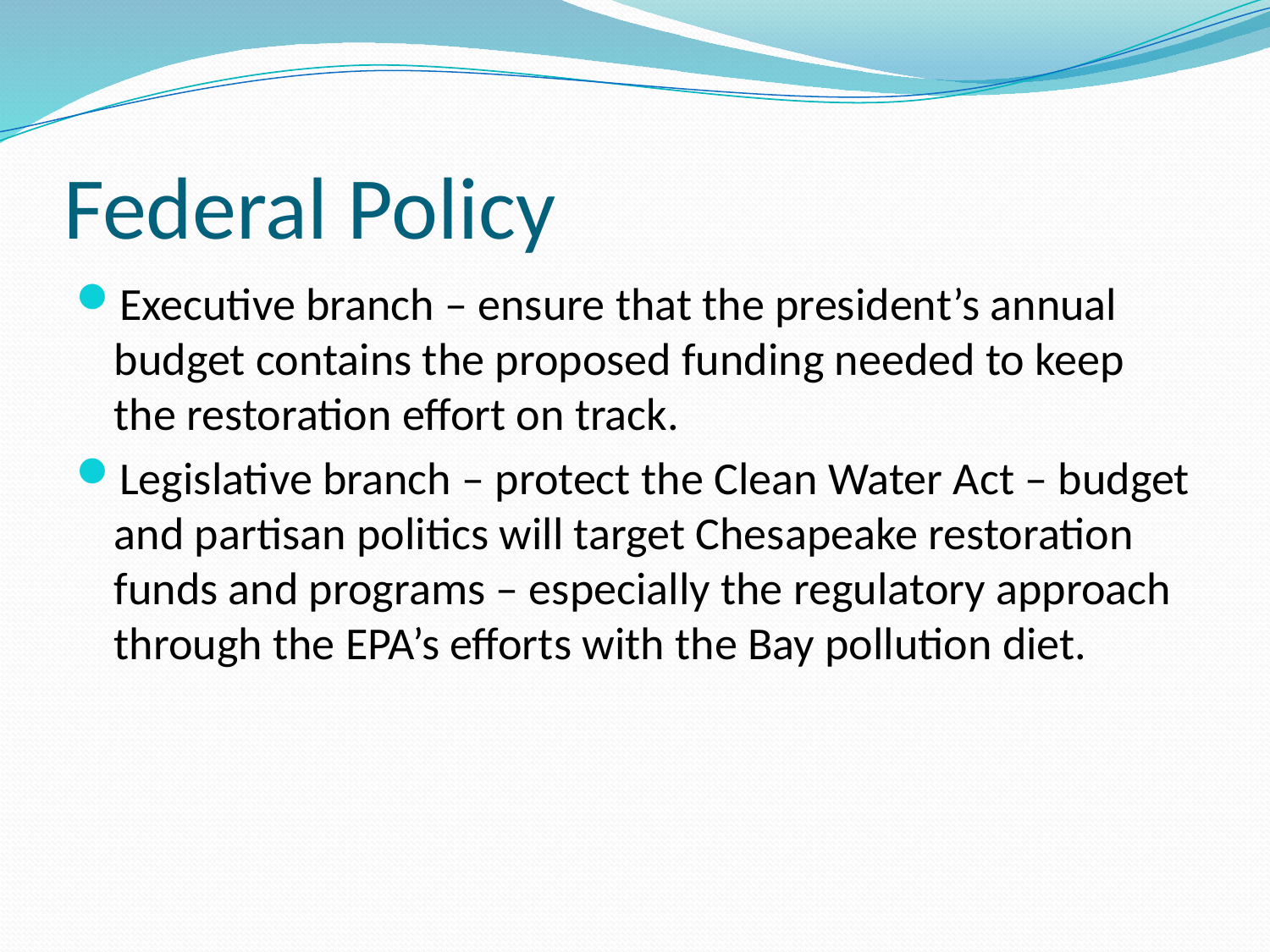

# Federal Policy
Executive branch – ensure that the president’s annual budget contains the proposed funding needed to keep the restoration effort on track.
Legislative branch – protect the Clean Water Act – budget and partisan politics will target Chesapeake restoration funds and programs – especially the regulatory approach through the EPA’s efforts with the Bay pollution diet.